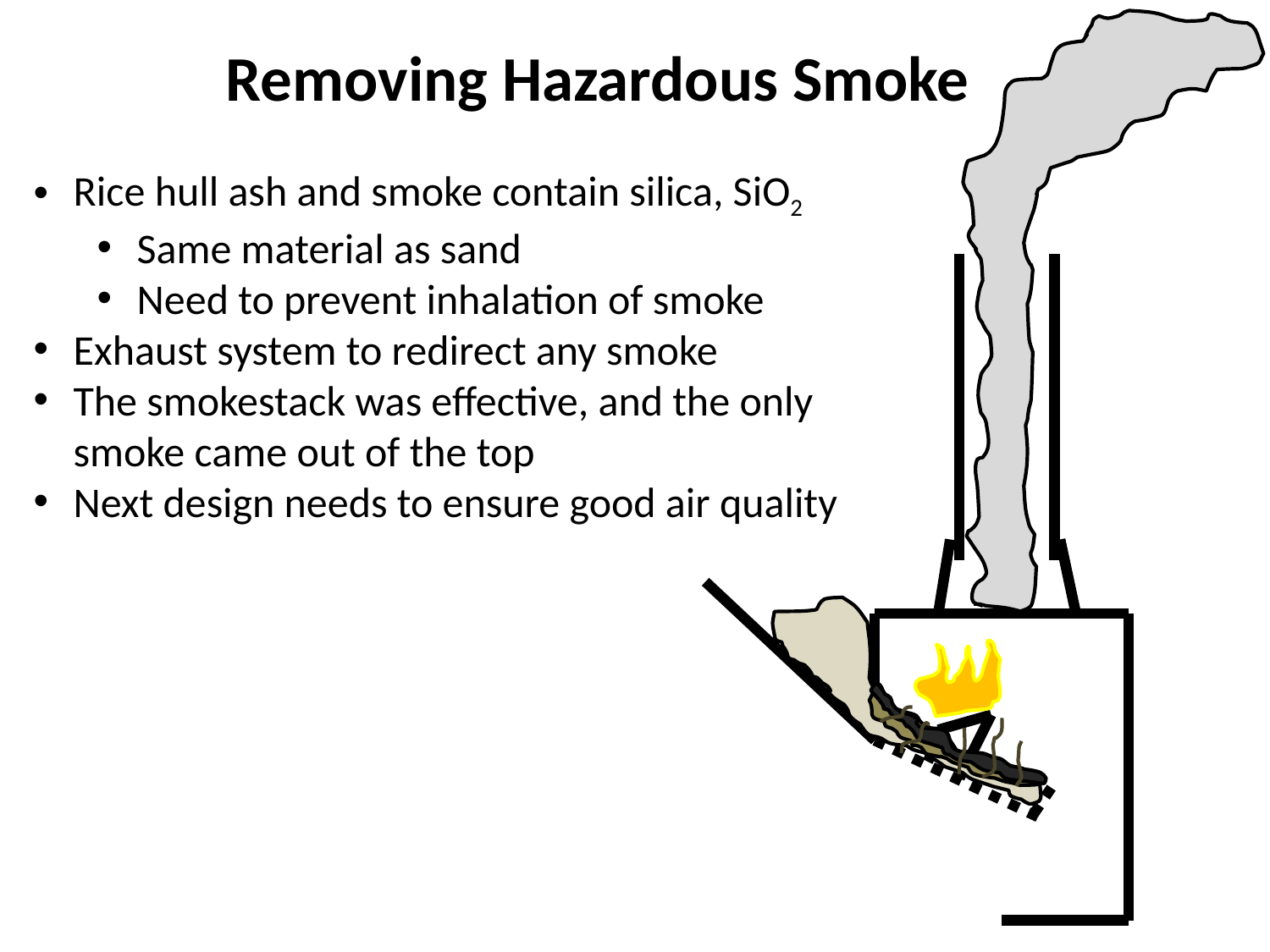

Removing Hazardous Smoke
Rice hull ash and smoke contain silica, SiO2
Same material as sand
Need to prevent inhalation of smoke
Exhaust system to redirect any smoke
The smokestack was effective, and the only smoke came out of the top
Next design needs to ensure good air quality